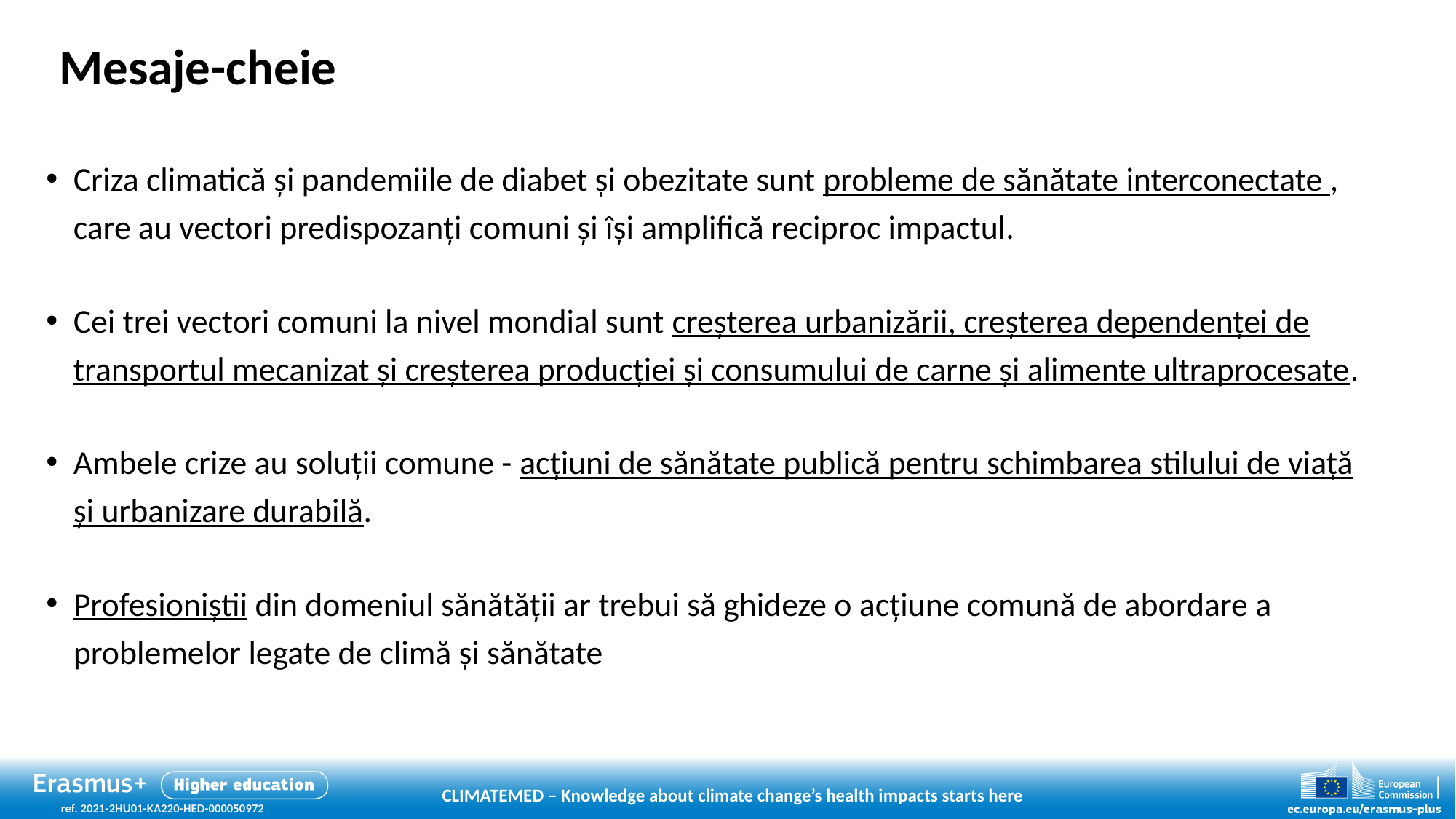

# Mesaje-cheie
Criza climatică și pandemiile de diabet și obezitate sunt probleme de sănătate interconectate , care au vectori predispozanți comuni și își amplifică reciproc impactul.
Cei trei vectori comuni la nivel mondial sunt creșterea urbanizării, creșterea dependenței de transportul mecanizat și creșterea producției și consumului de carne și alimente ultraprocesate.
Ambele crize au soluții comune - acțiuni de sănătate publică pentru schimbarea stilului de viață și urbanizare durabilă.
Profesioniștii din domeniul sănătății ar trebui să ghideze o acțiune comună de abordare a problemelor legate de climă și sănătate